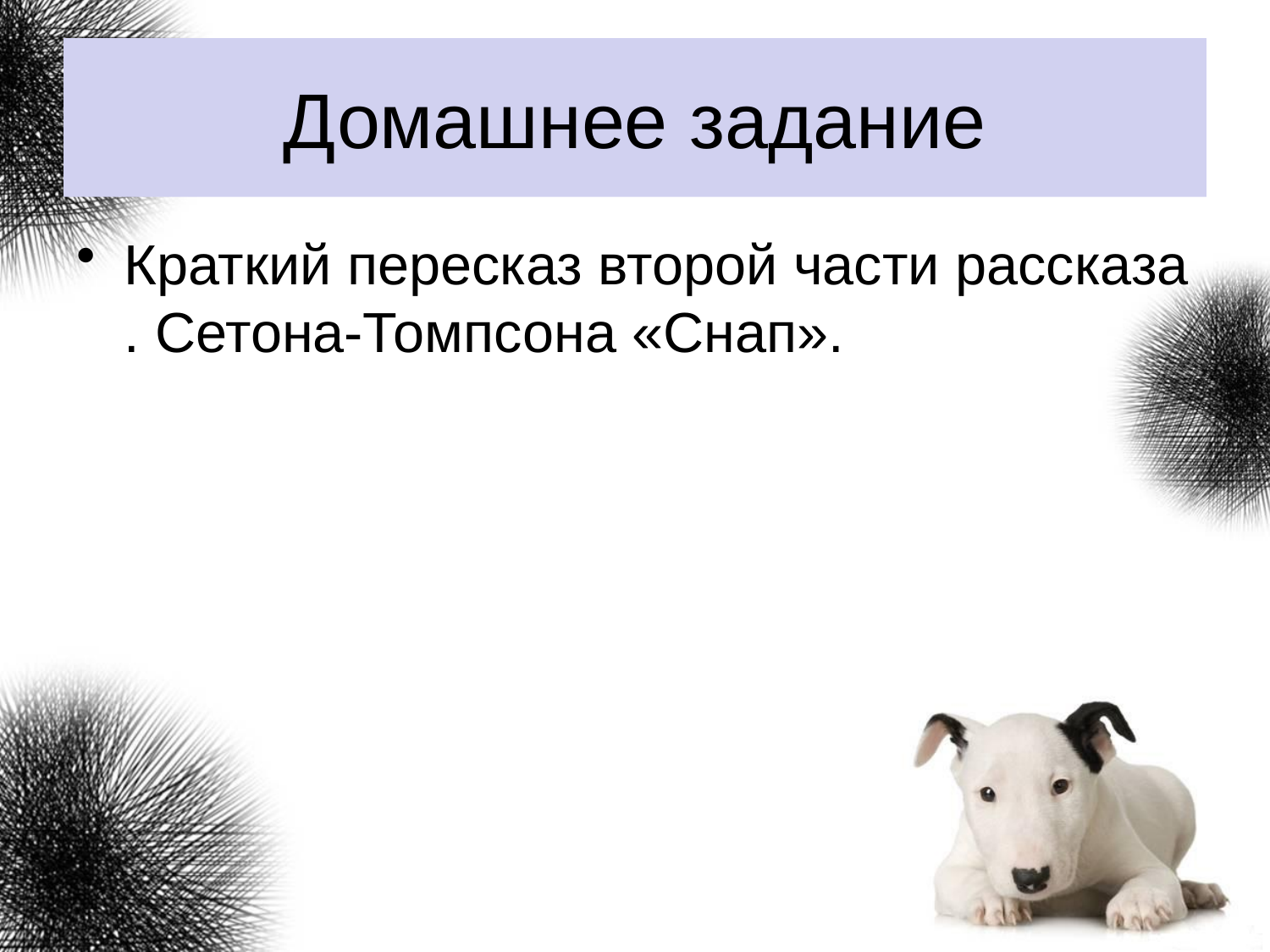

# Домашнее задание
Краткий пересказ второй части рассказа . Сетона-Томпсона «Снап».